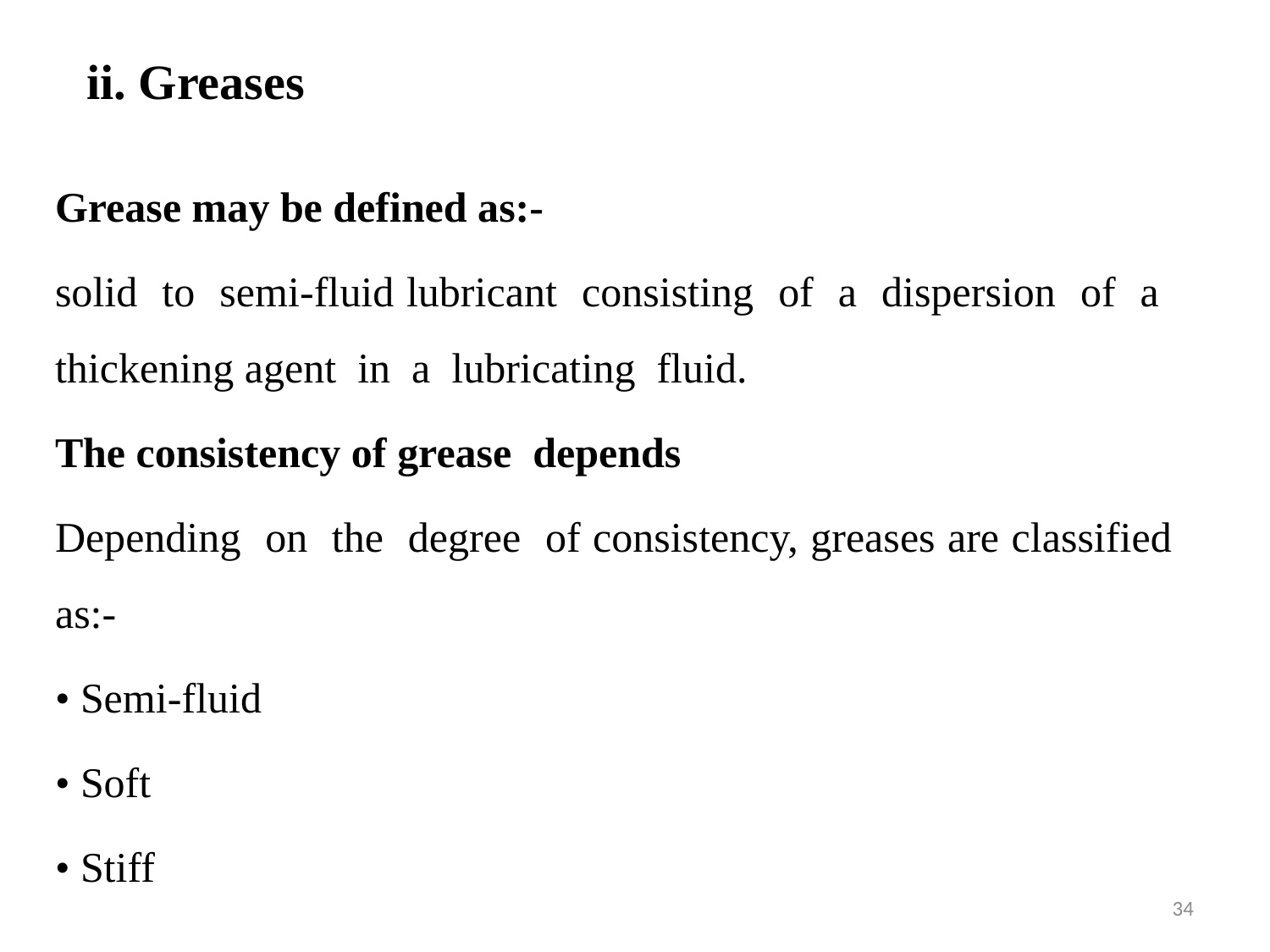

# ii. Greases
Grease may be defined as:-
solid  to  semi-fluid lubricant  consisting  of  a  dispersion  of  a  thickening agent  in  a  lubricating  fluid.
The consistency of grease  depends
Depending  on  the  degree  of consistency, greases are classified as:-
• Semi-fluid
• Soft
• Stiff
34